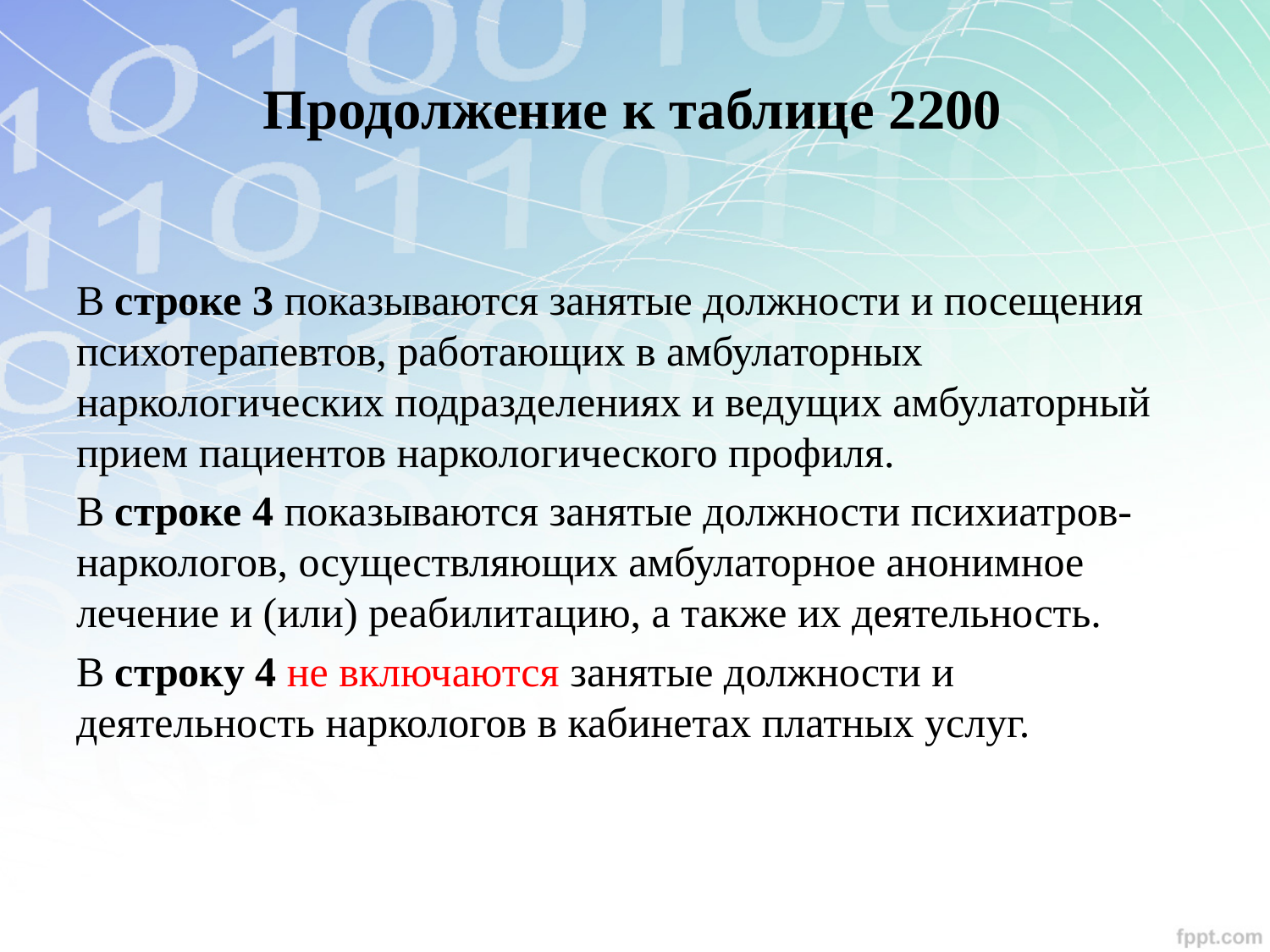

# Продолжение к таблице 2200
В строке 3 показываются занятые должности и посещения психотерапевтов, работающих в амбулаторных наркологических подразделениях и ведущих амбулаторный прием пациентов наркологического профиля.
В строке 4 показываются занятые должности психиатров-наркологов, осуществляющих амбулаторное анонимное лечение и (или) реабилитацию, а также их деятельность.
В строку 4 не включаются занятые должности и деятельность наркологов в кабинетах платных услуг.